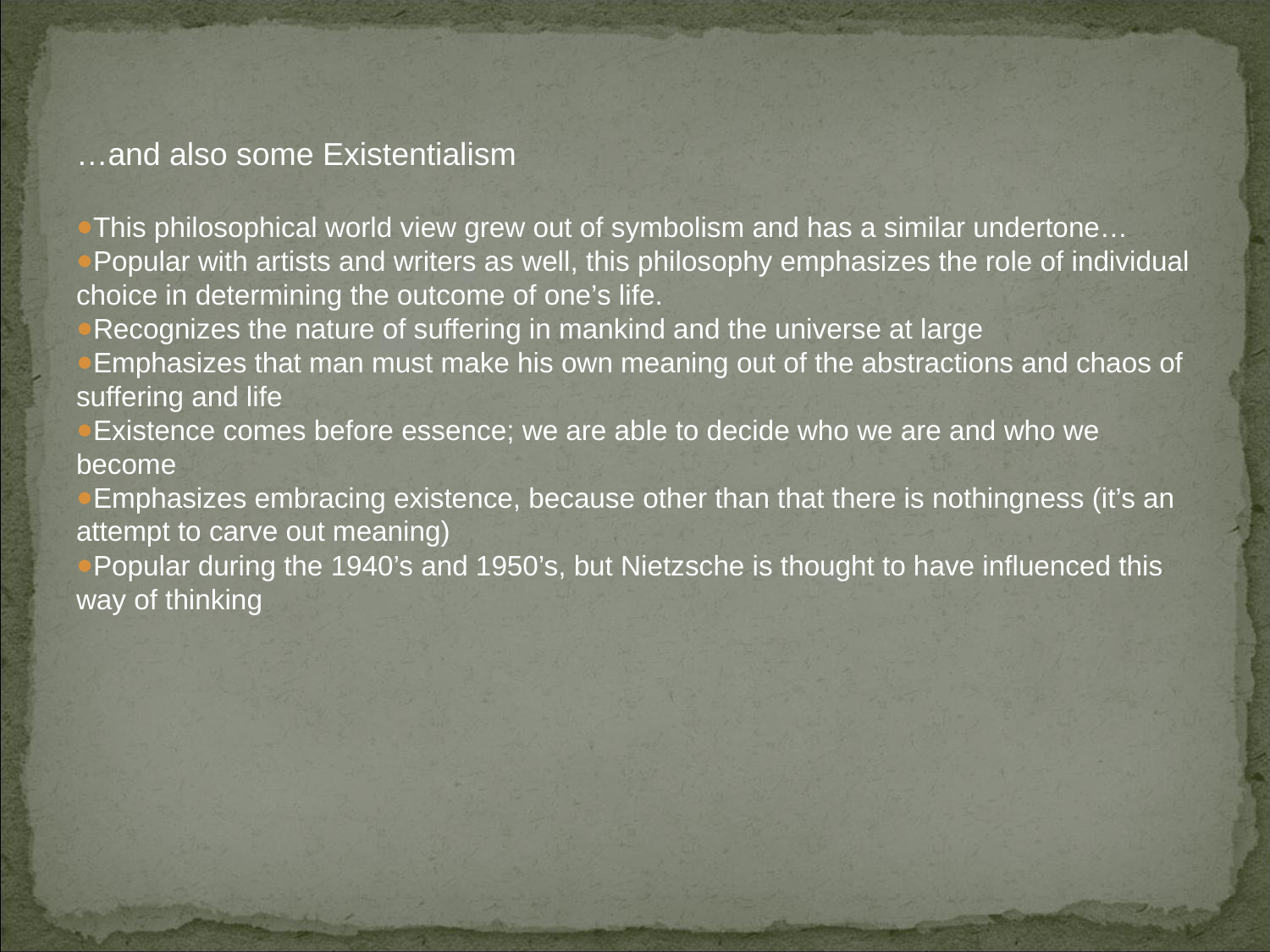

…and also some Existentialism

This philosophical world view grew out of symbolism and has a similar undertone…
Popular with artists and writers as well, this philosophy emphasizes the role of individual choice in determining the outcome of one’s life.
Recognizes the nature of suffering in mankind and the universe at large
Emphasizes that man must make his own meaning out of the abstractions and chaos of suffering and life
Existence comes before essence; we are able to decide who we are and who we become
Emphasizes embracing existence, because other than that there is nothingness (it’s an attempt to carve out meaning)
Popular during the 1940’s and 1950’s, but Nietzsche is thought to have influenced this way of thinking